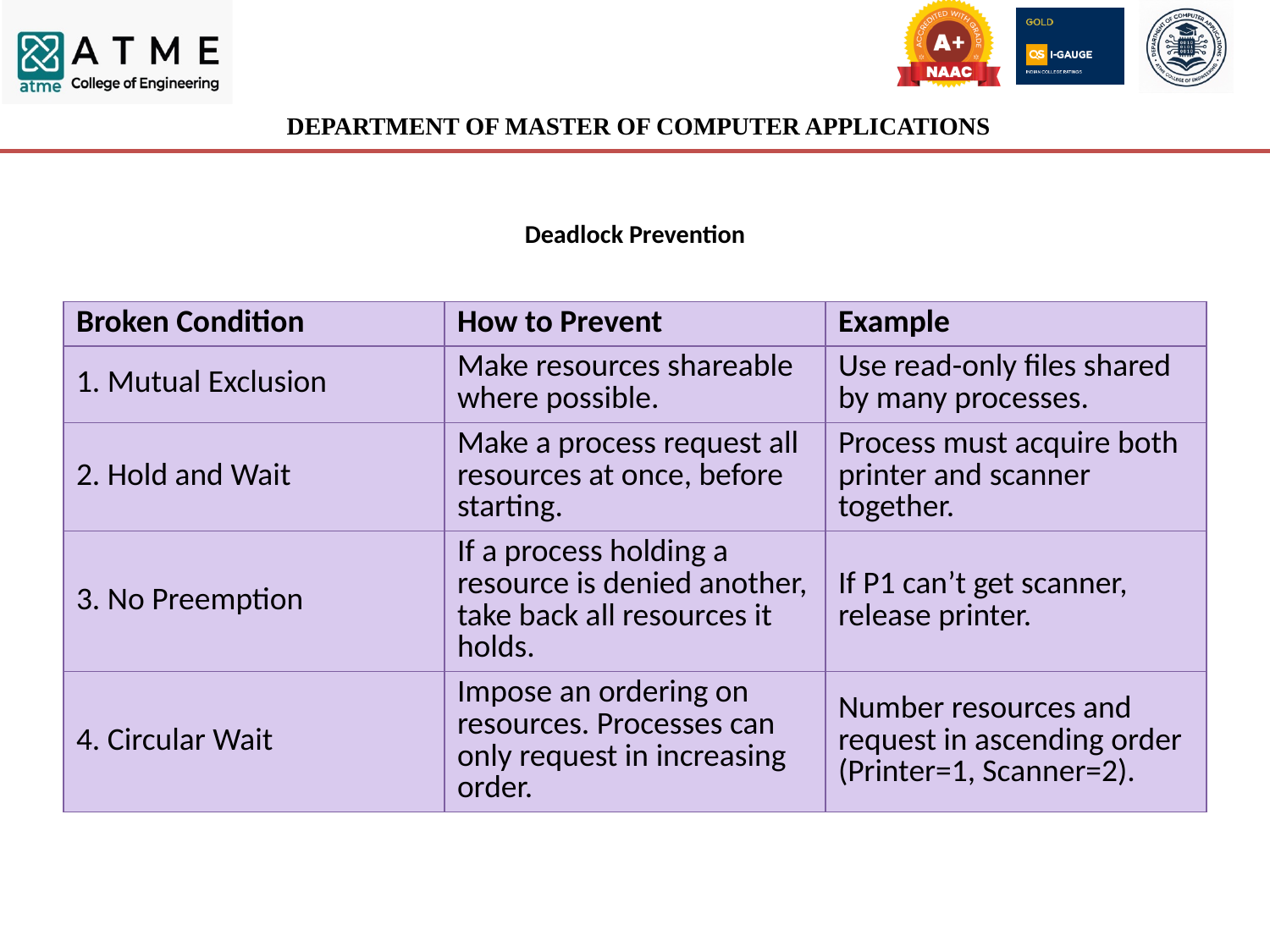

# Deadlock Prevention
| Broken Condition | How to Prevent | Example |
| --- | --- | --- |
| 1. Mutual Exclusion | Make resources shareable where possible. | Use read-only files shared by many processes. |
| 2. Hold and Wait | Make a process request all resources at once, before starting. | Process must acquire both printer and scanner together. |
| 3. No Preemption | If a process holding a resource is denied another, take back all resources it holds. | If P1 can’t get scanner, release printer. |
| 4. Circular Wait | Impose an ordering on resources. Processes can only request in increasing order. | Number resources and request in ascending order (Printer=1, Scanner=2). |